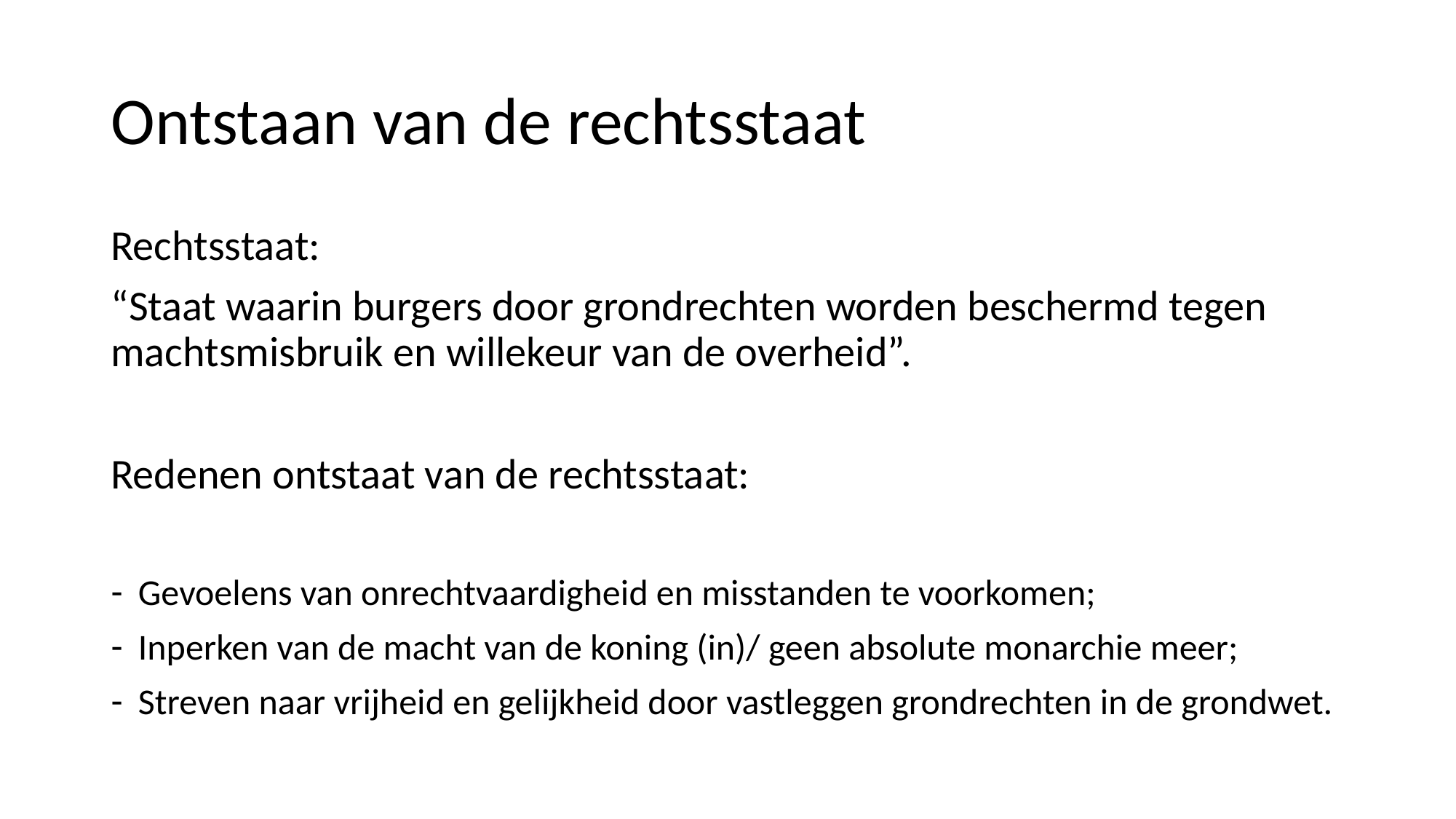

# Ontstaan van de rechtsstaat
Rechtsstaat:
“Staat waarin burgers door grondrechten worden beschermd tegen machtsmisbruik en willekeur van de overheid”.

Redenen ontstaat van de rechtsstaat:

Gevoelens van onrechtvaardigheid en misstanden te voorkomen;
Inperken van de macht van de koning (in)/ geen absolute monarchie meer;
Streven naar vrijheid en gelijkheid door vastleggen grondrechten in de grondwet.